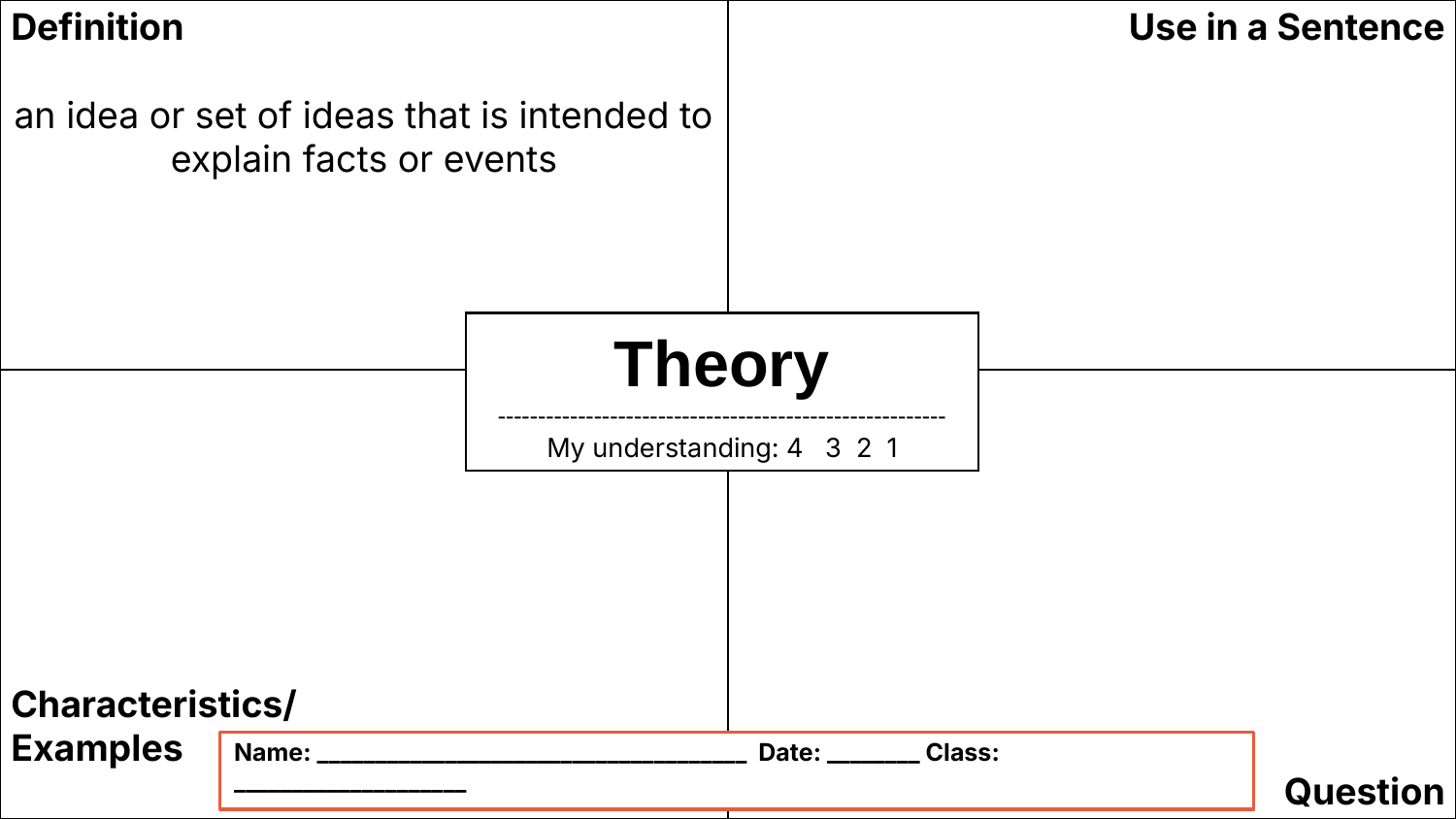

| Definition an idea or set of ideas that is intended to explain facts or events | Use in a Sentence |
| --- | --- |
| Characteristics/ Examples | Question |
Theory
--------------------------------------------------------
My understanding: 4   3  2  1
Name: _____________________________________  Date: ________ Class: ____________________